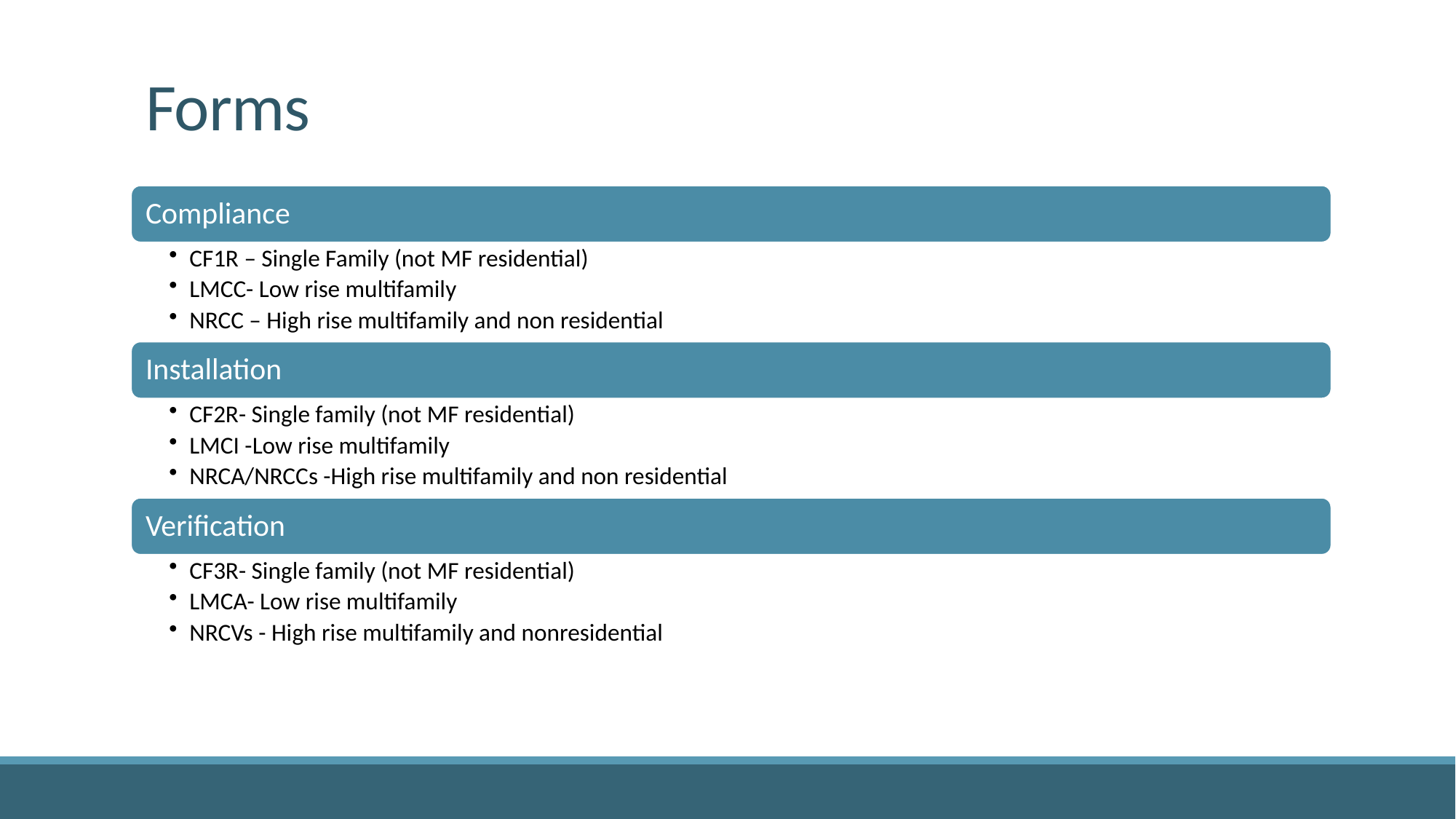

# Forms
Compliance
CF1R – Single Family (not MF residential)
LMCC- Low rise multifamily
NRCC – High rise multifamily and non residential
Installation
CF2R- Single family (not MF residential)
LMCI -Low rise multifamily
NRCA/NRCCs -High rise multifamily and non residential
Verification
CF3R- Single family (not MF residential)
LMCA- Low rise multifamily
NRCVs - High rise multifamily and nonresidential